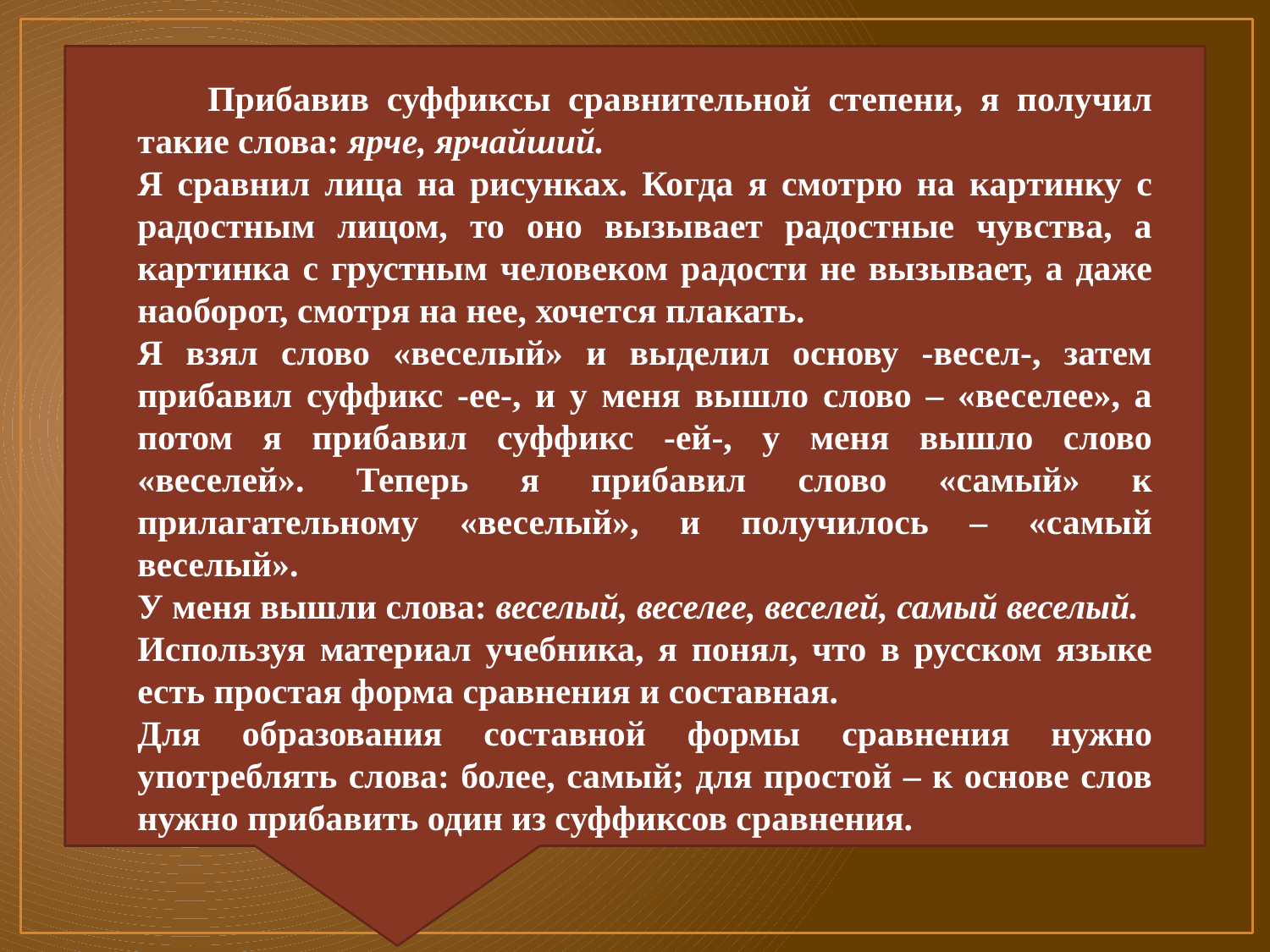

#

    Прибавив суффиксы сравнительной степени, я получил такие слова: ярче, ярчайший.
Я сравнил лица на рисунках. Когда я смотрю на картинку с радостным лицом, то оно вызывает радостные чувства, а картинка с грустным человеком радости не вызывает, а даже наоборот, смотря на нее, хочется плакать.
Я взял слово «веселый» и выделил основу -весел-, затем прибавил суффикс -ее-, и у меня вышло слово – «веселее», а потом я прибавил суффикс -ей-, у меня вышло слово «веселей». Теперь я прибавил слово «самый» к прилагательному «веселый», и получилось – «самый веселый».
У меня вышли слова: веселый, веселее, веселей, самый веселый.
Используя материал учебника, я понял, что в русском языке есть простая форма сравнения и составная.
Для образования составной формы сравнения нужно употреблять слова: более, самый; для простой – к основе слов нужно прибавить один из суффиксов сравнения.